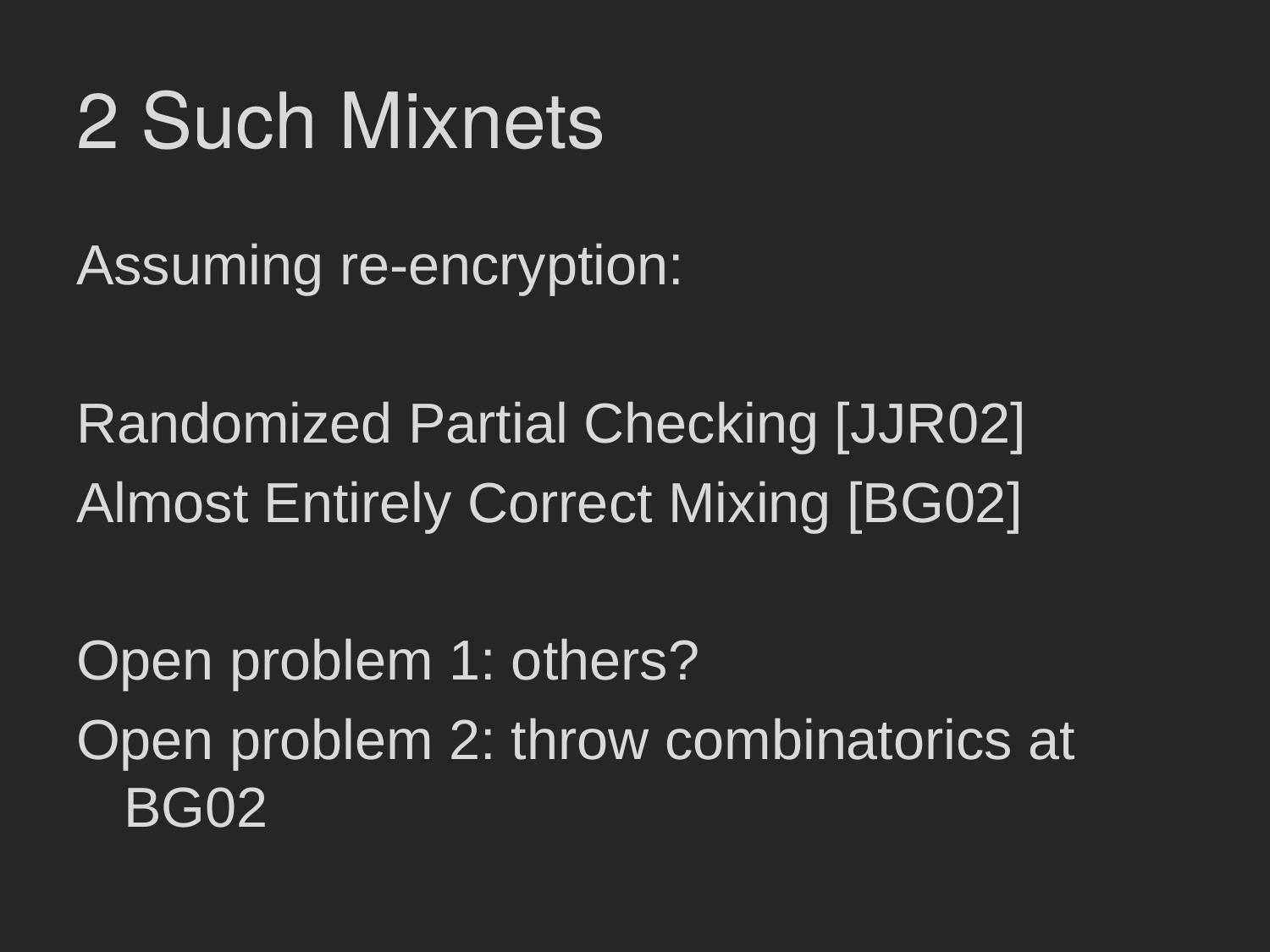

# 2 Such Mixnets
Assuming re-encryption:

Randomized Partial Checking [JJR02]
Almost Entirely Correct Mixing [BG02]

Open problem 1: others?
Open problem 2: throw combinatorics at BG02